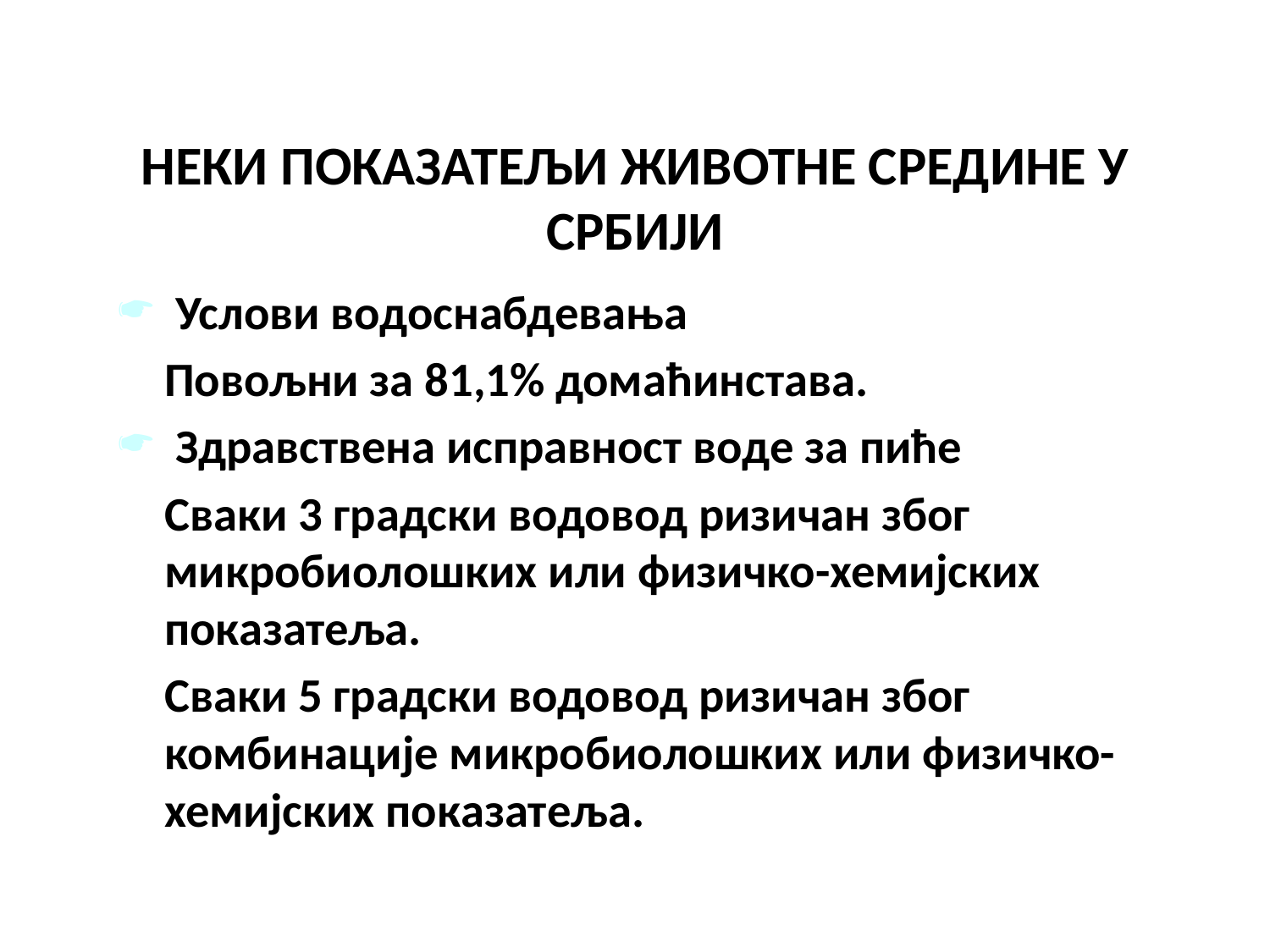

# НЕКИ ПОКАЗАТЕЉИ ЖИВОТНЕ СРЕДИНЕ У СРБИЈИ
 Услови водоснабдевања
		Повољни за 81,1% домаћинстава.
 Здравствена исправност воде за пиће
		Сваки 3 градски водовод ризичан због  микробиолошких или физичко-хемијских показатеља.
		Сваки 5 градски водовод ризичан због комбинације микробиолошких или физичко-хемијских показатеља.